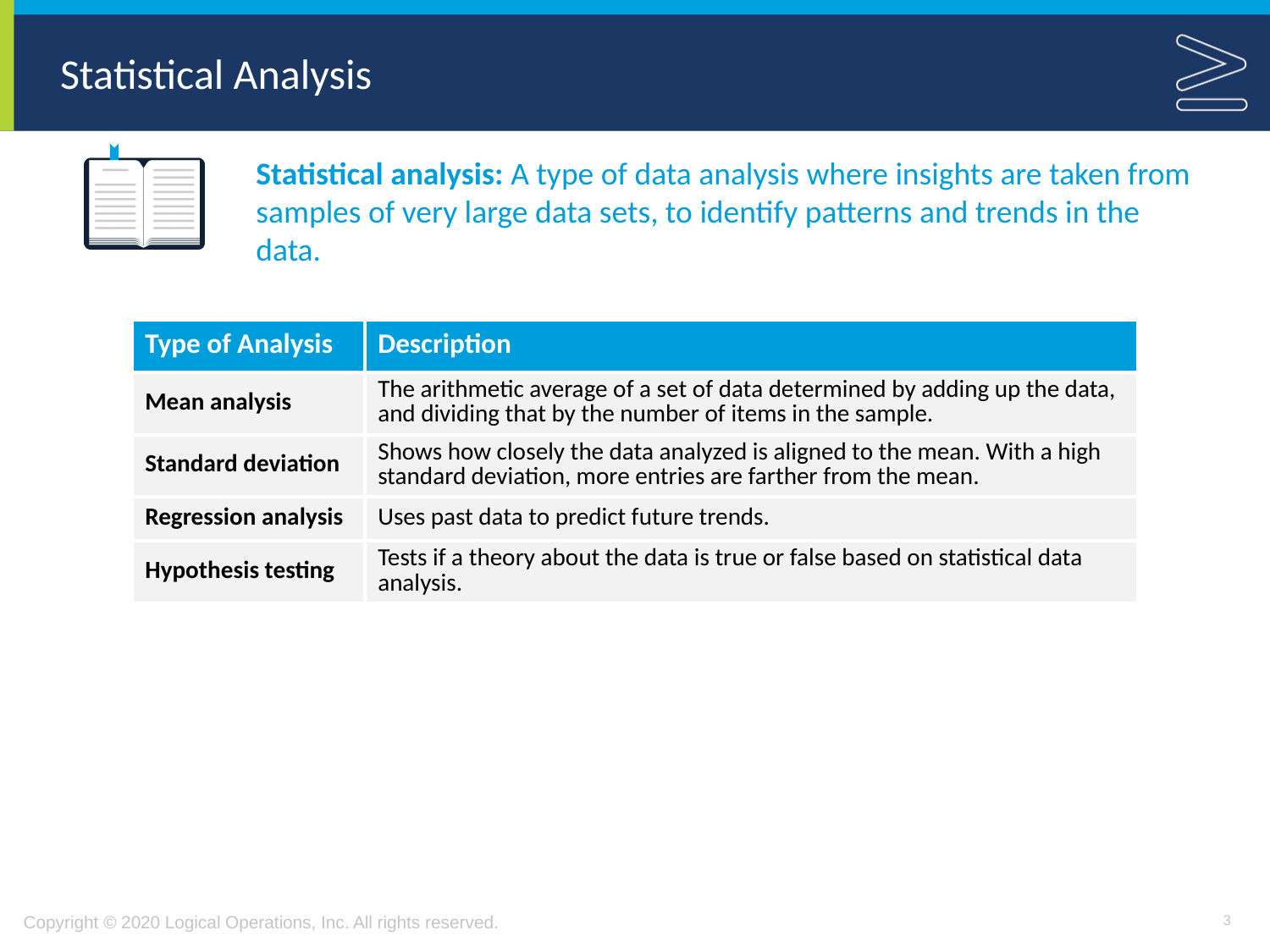

# Statistical Analysis
Statistical analysis: A type of data analysis where insights are taken from samples of very large data sets, to identify patterns and trends in the data.
| Type of Analysis | Description |
| --- | --- |
| Mean analysis | The arithmetic average of a set of data determined by adding up the data, and dividing that by the number of items in the sample. |
| Standard deviation | Shows how closely the data analyzed is aligned to the mean. With a high standard deviation, more entries are farther from the mean. |
| Regression analysis | Uses past data to predict future trends. |
| Hypothesis testing | Tests if a theory about the data is true or false based on statistical data analysis. |
3